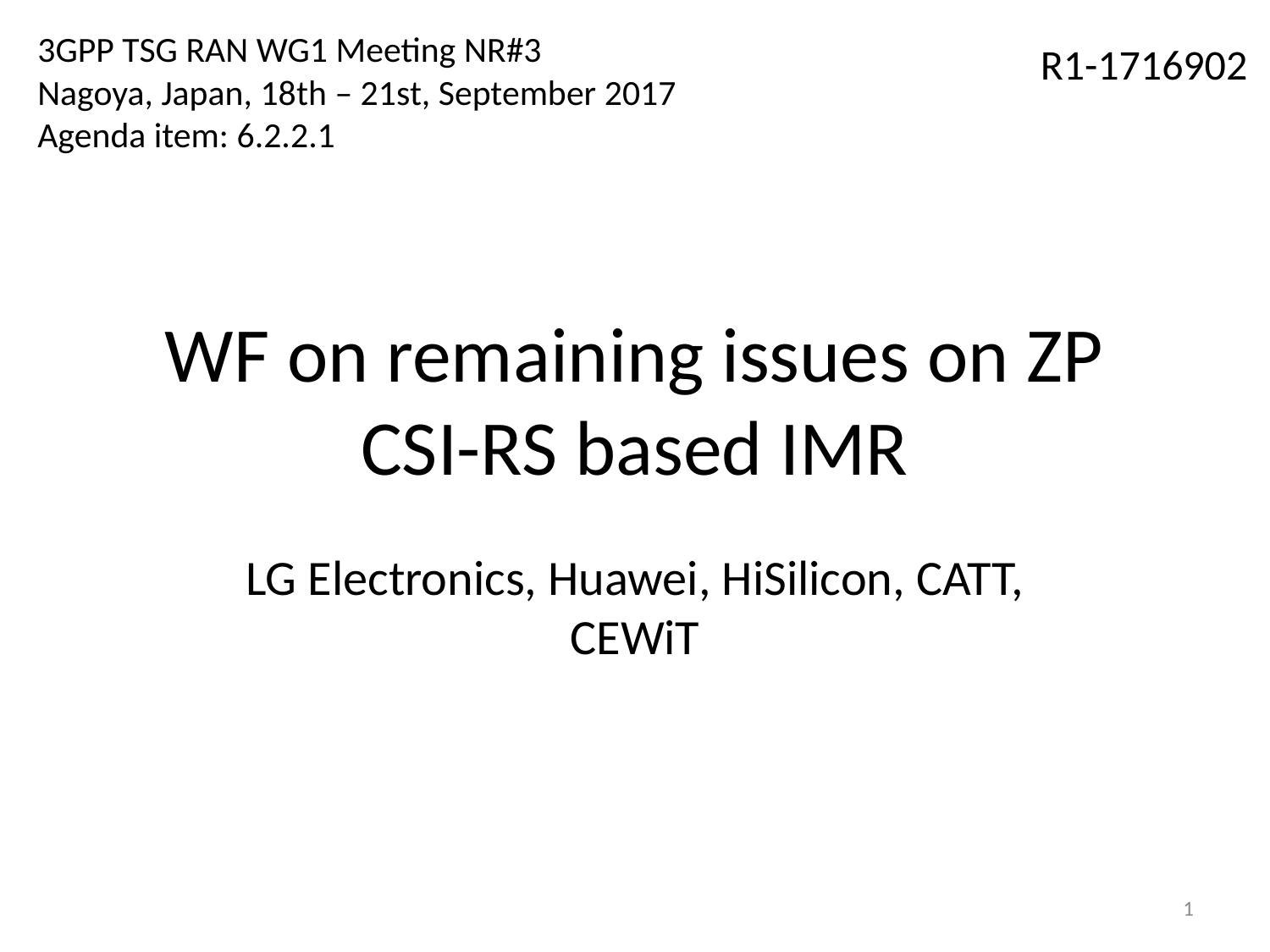

3GPP TSG RAN WG1 Meeting NR#3
Nagoya, Japan, 18th – 21st, September 2017
Agenda item: 6.2.2.1
R1-1716902
# WF on remaining issues on ZP CSI-RS based IMR
LG Electronics, Huawei, HiSilicon, CATT, CEWiT
1